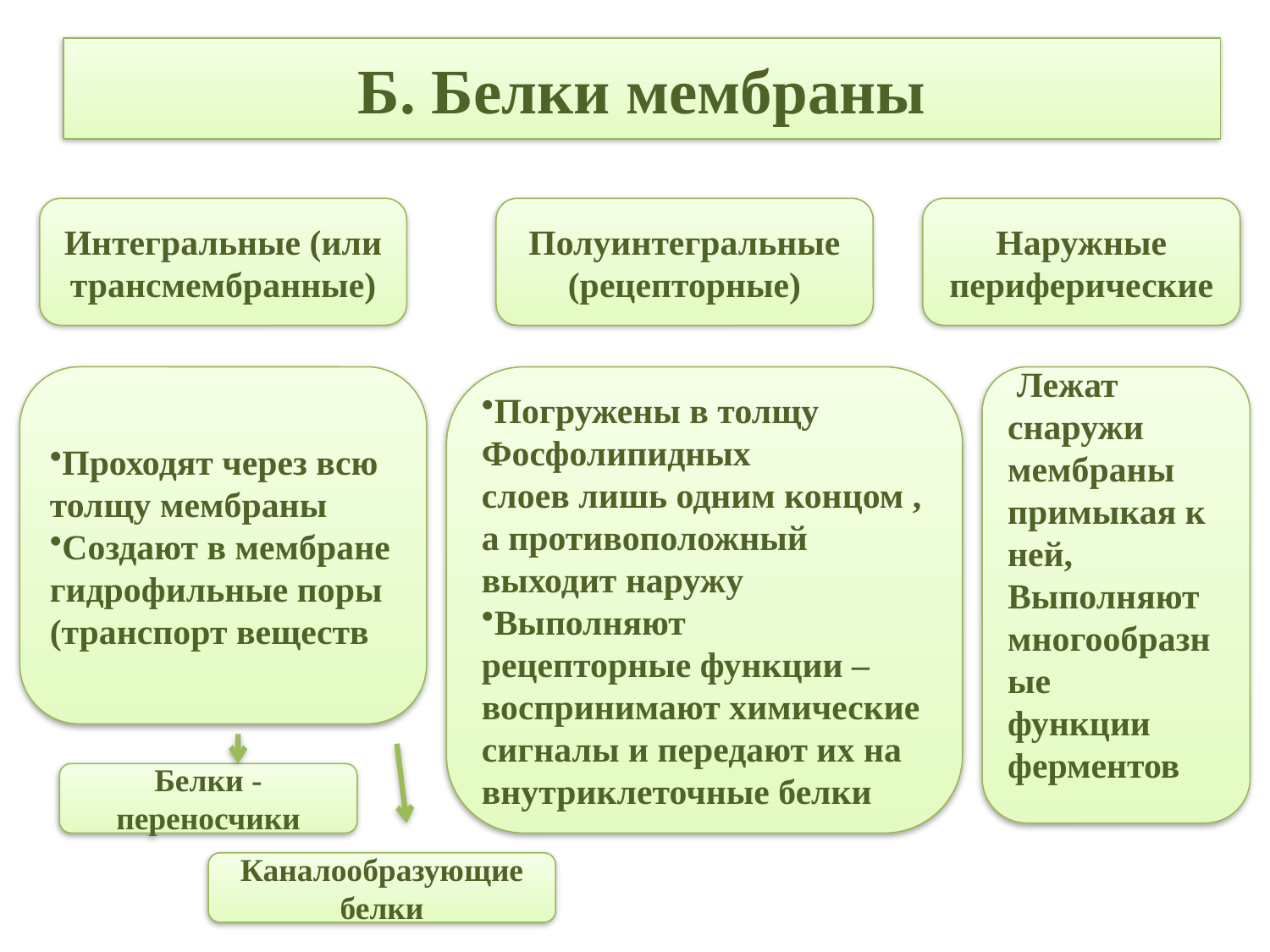

# Б. Белки мембраны
Интегральные (или трансмембранные)
Полуинтегральные (рецепторные)
Наружные
периферические
Проходят через всю
толщу мембраны
Создают в мембране
гидрофильные поры
(транспорт веществ
Погружены в толщу
Фосфолипидных
слоев лишь одним концом , а противоположный выходит наружу
Выполняют
рецепторные функции – воспринимают химические сигналы и передают их на внутриклеточные белки
 Лежат снаружи мембраны примыкая к ней, Выполняют
многообразные
функции ферментов

Белки -переносчики
Каналообразующие белки